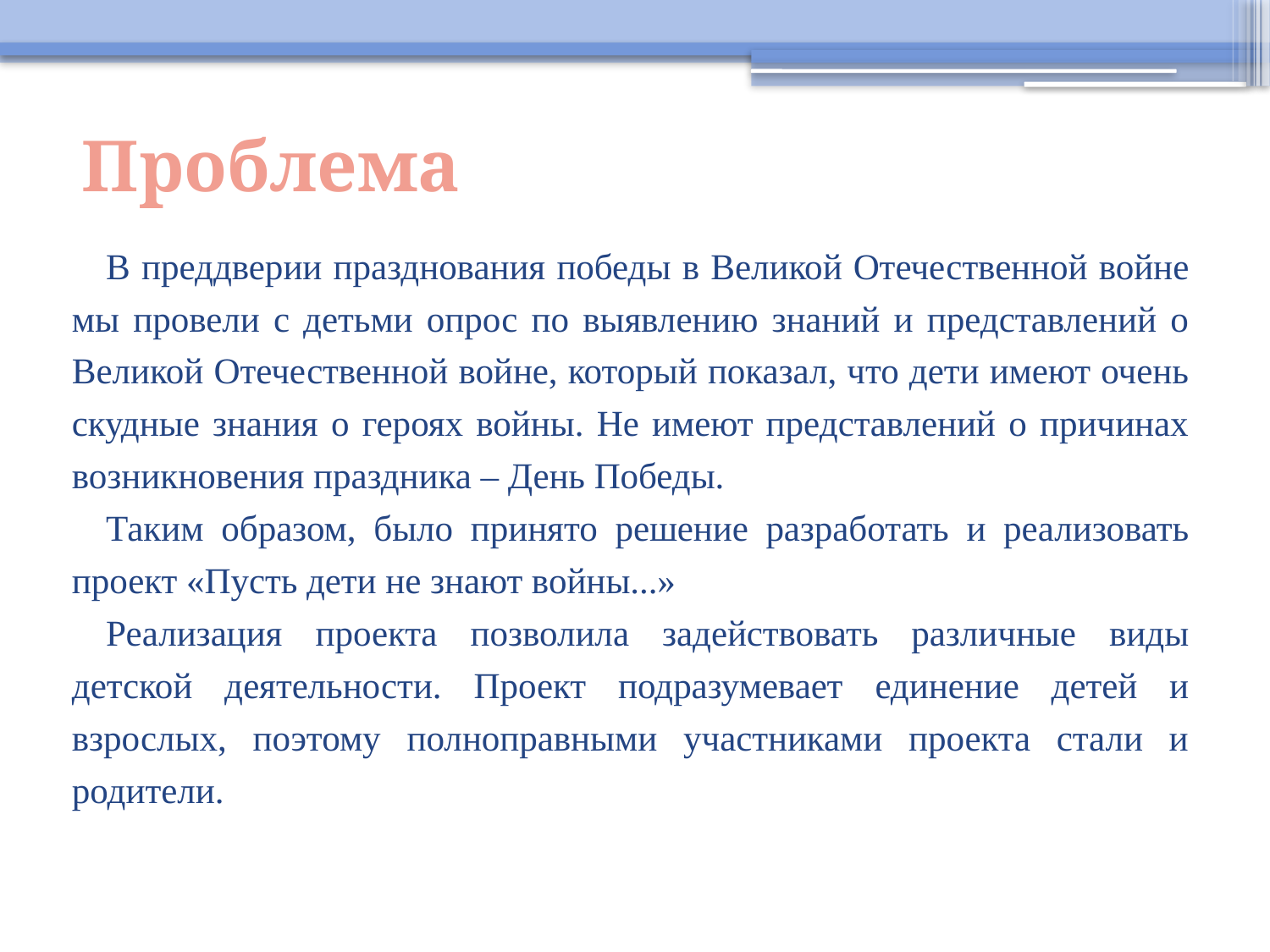

# Проблема
В преддверии празднования победы в Великой Отечественной войне мы провели с детьми опрос по выявлению знаний и представлений о Великой Отечественной войне, который показал, что дети имеют очень скудные знания о героях войны. Не имеют представлений о причинах возникновения праздника – День Победы.
Таким образом, было принято решение разработать и реализовать проект «Пусть дети не знают войны...»
Реализация проекта позволила задействовать различные виды детской деятельности. Проект подразумевает единение детей и взрослых, поэтому полноправными участниками проекта стали и родители.